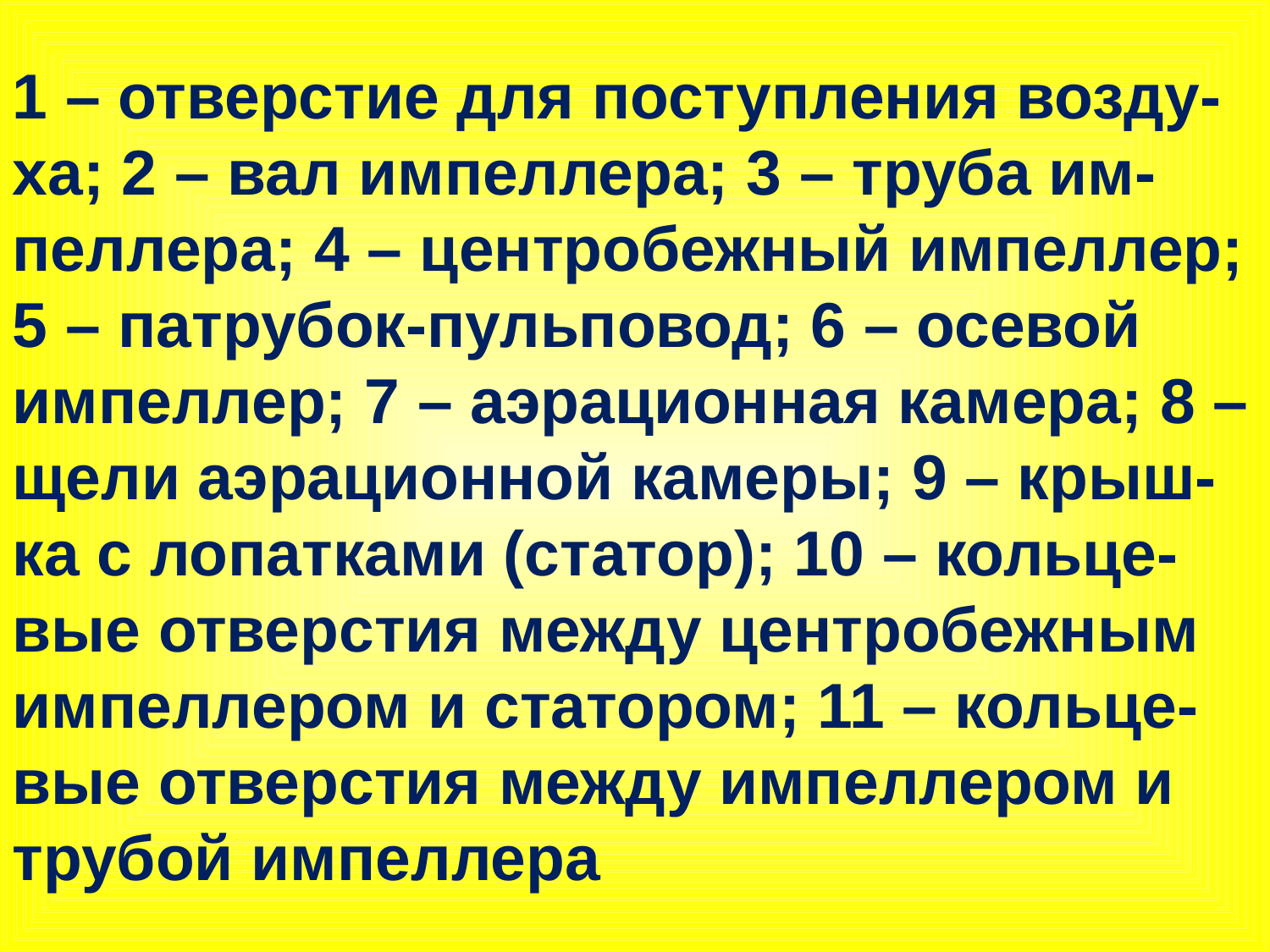

1 – отверстие для поступления возду-ха; 2 – вал импеллера; 3 – труба им-пеллера; 4 – центробежный импеллер; 5 – патрубок-пульповод; 6 – осевой импеллер; 7 – аэрационная камера; 8 – щели аэрационной камеры; 9 – крыш-ка с лопатками (статор); 10 – кольце-вые отверстия между центробежным импеллером и статором; 11 – кольце-вые отверстия между импеллером и трубой импеллера